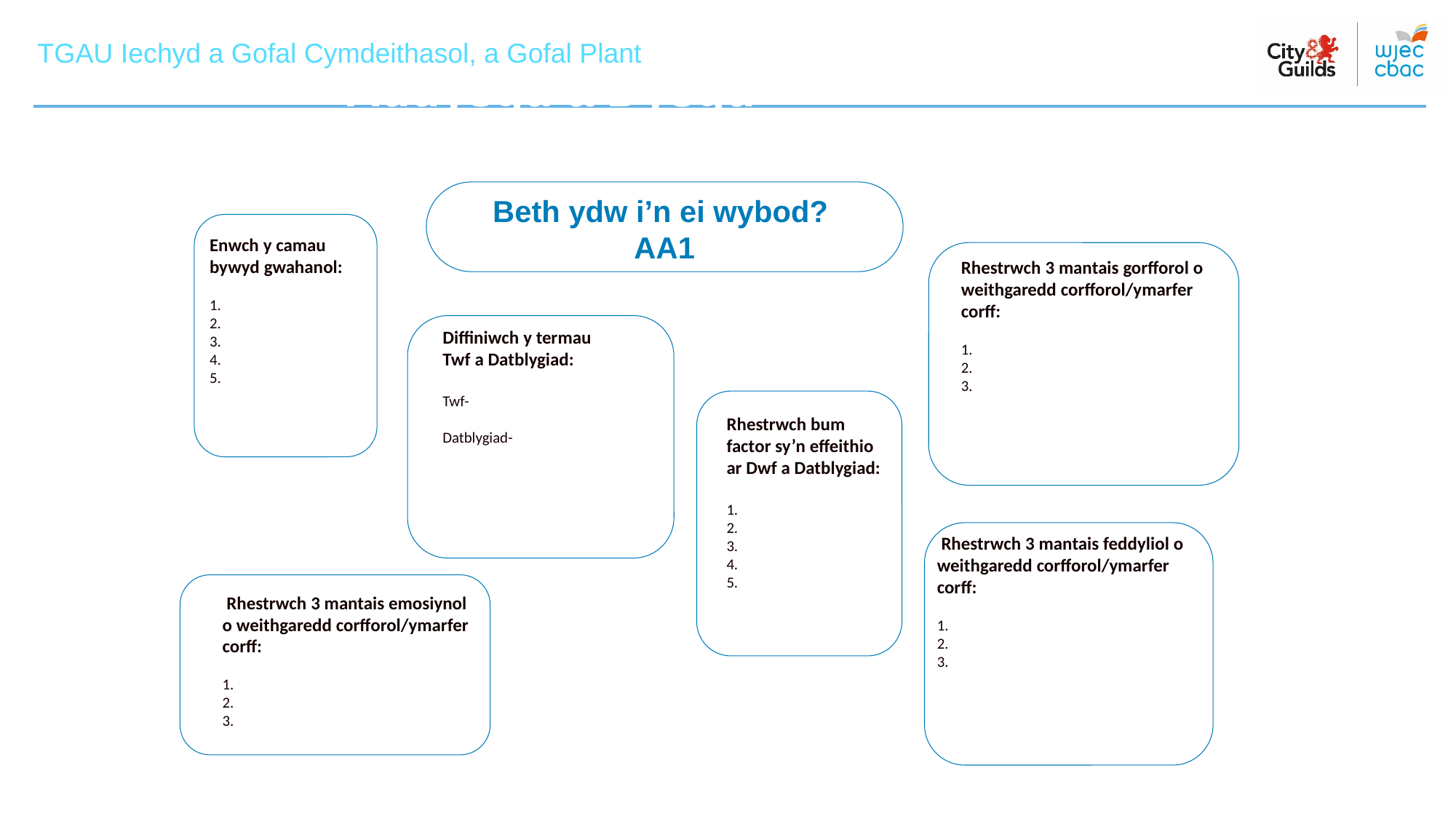

TGAU Iechyd a Gofal Cymdeithasol, a Gofal Plant

Addysgu a Dysgu

Beth ydw i’n ei wybod?
AA1

Enwch y camau bywyd gwahanol:

1.
2.
3.
4.
5.

Rhestrwch 3 mantais gorfforol o weithgaredd corfforol/ymarfer corff:

1.
2.
3.

Diffiniwch y termau Twf a Datblygiad:

Twf-

Datblygiad-

Rhestrwch bum factor sy’n effeithio ar Dwf a Datblygiad:

1.
2.
3.
4.
5.

 Rhestrwch 3 mantais feddyliol o weithgaredd corfforol/ymarfer corff:

1.
2.
3.

 Rhestrwch 3 mantais emosiynol o weithgaredd corfforol/ymarfer corff:

1.
2.
3.